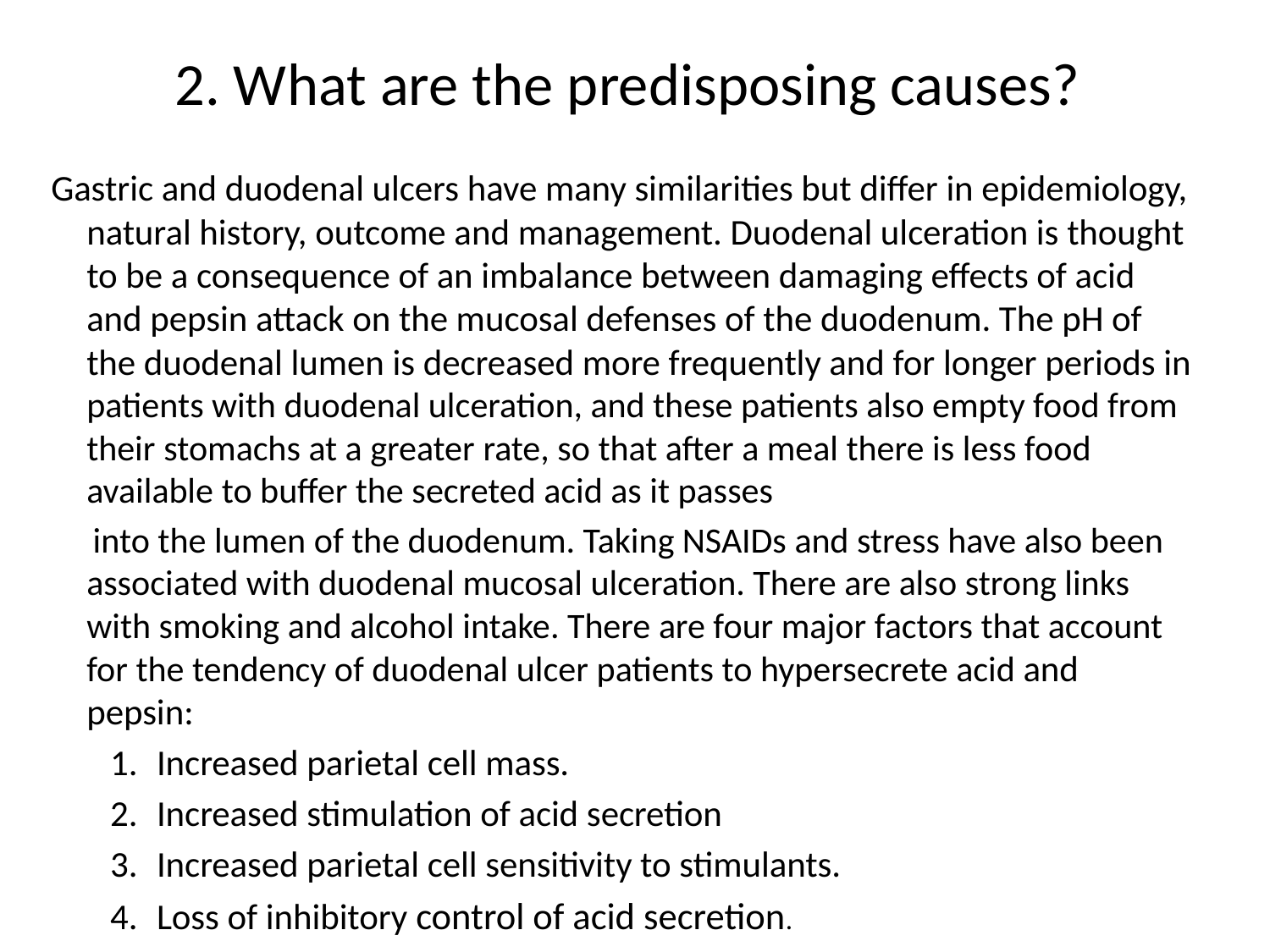

# 2. What are the predisposing causes?
 Gastric and duodenal ulcers have many similarities but differ in epidemiology, natural history, outcome and management. Duodenal ulceration is thought to be a consequence of an imbalance between damaging effects of acid and pepsin attack on the mucosal defenses of the duodenum. The pH of the duodenal lumen is decreased more frequently and for longer periods in patients with duodenal ulceration, and these patients also empty food from their stomachs at a greater rate, so that after a meal there is less food available to buffer the secreted acid as it passes
      into the lumen of the duodenum. Taking NSAIDs and stress have also been associated with duodenal mucosal ulceration. There are also strong links with smoking and alcohol intake. There are four major factors that account for the tendency of duodenal ulcer patients to hypersecrete acid and pepsin:
Increased parietal cell mass.
Increased stimulation of acid secretion
Increased parietal cell sensitivity to stimulants.
Loss of inhibitory control of acid secretion.